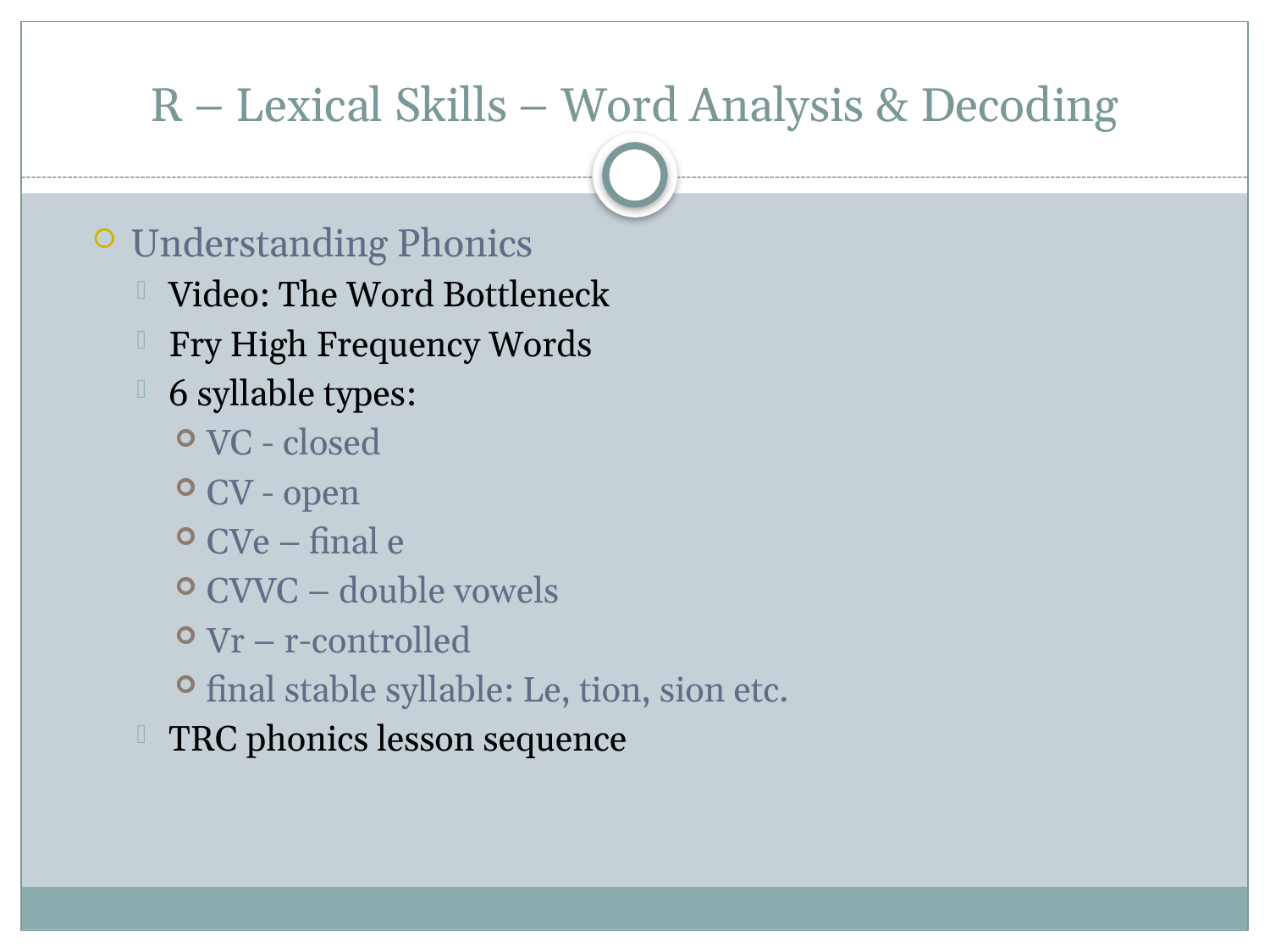

# R – Lexical Skills – Word Analysis & Decoding
Understanding Phonics
Video: The Word Bottleneck
Fry High Frequency Words
6 syllable types:
VC - closed
CV - open
CVe – final e
CVVC – double vowels
Vr – r-controlled
final stable syllable: Le, tion, sion etc.
TRC phonics lesson sequence